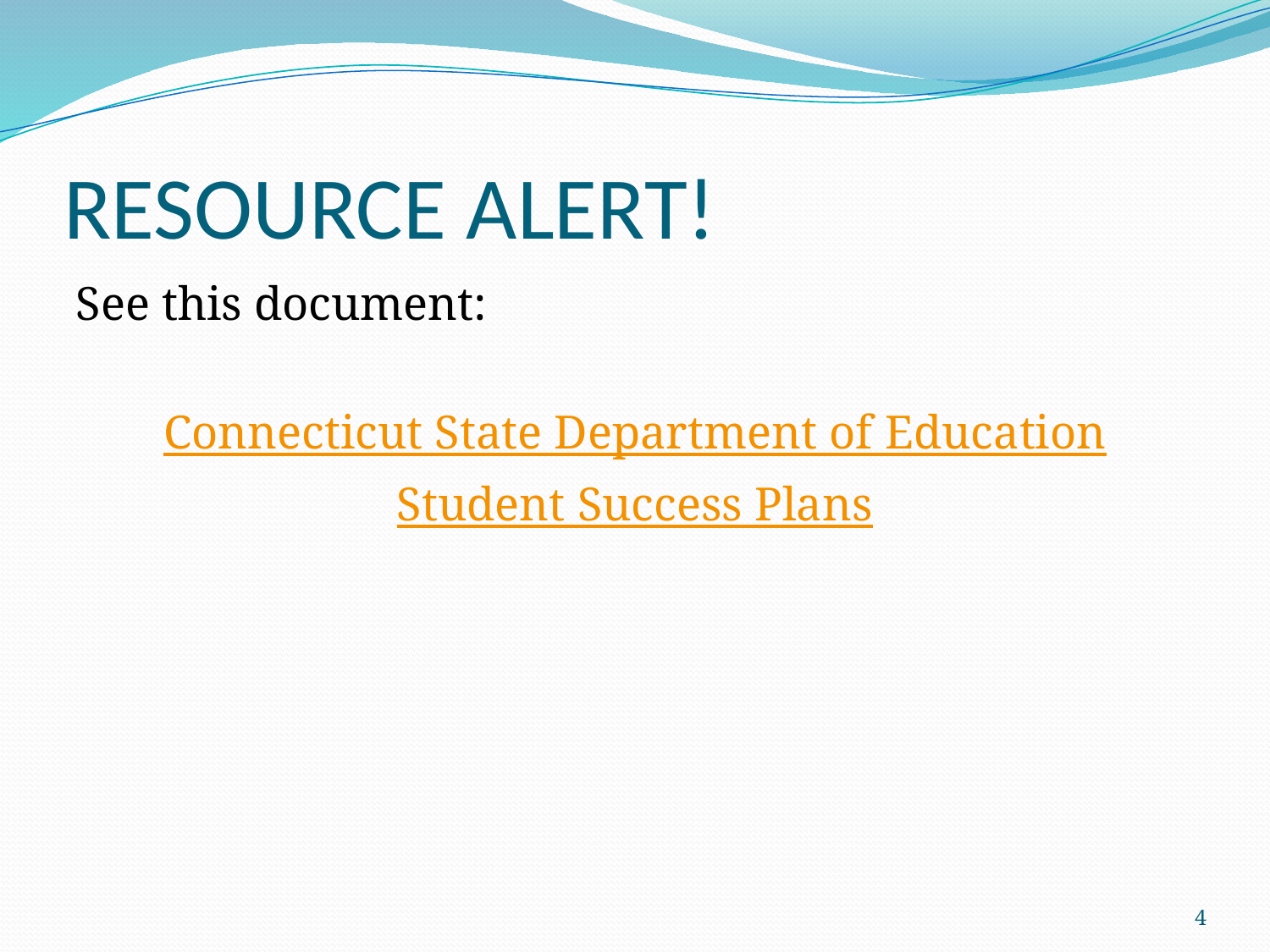

# RESOURCE ALERT!
See this document:

Connecticut State Department of Education
Student Success Plans
4